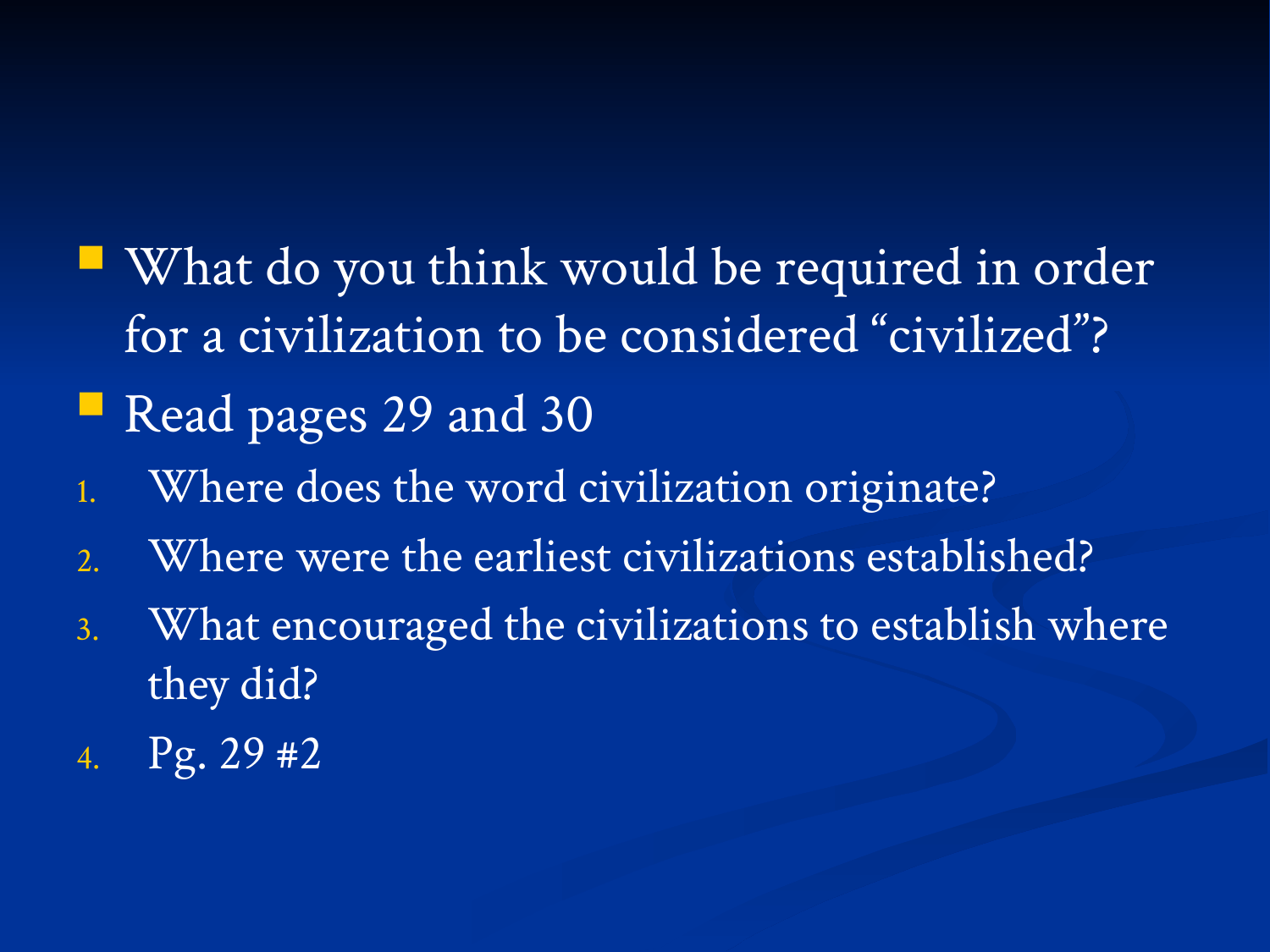

#
What do you think would be required in order for a civilization to be considered “civilized”?
Read pages 29 and 30
Where does the word civilization originate?
Where were the earliest civilizations established?
What encouraged the civilizations to establish where they did?
Pg. 29 #2